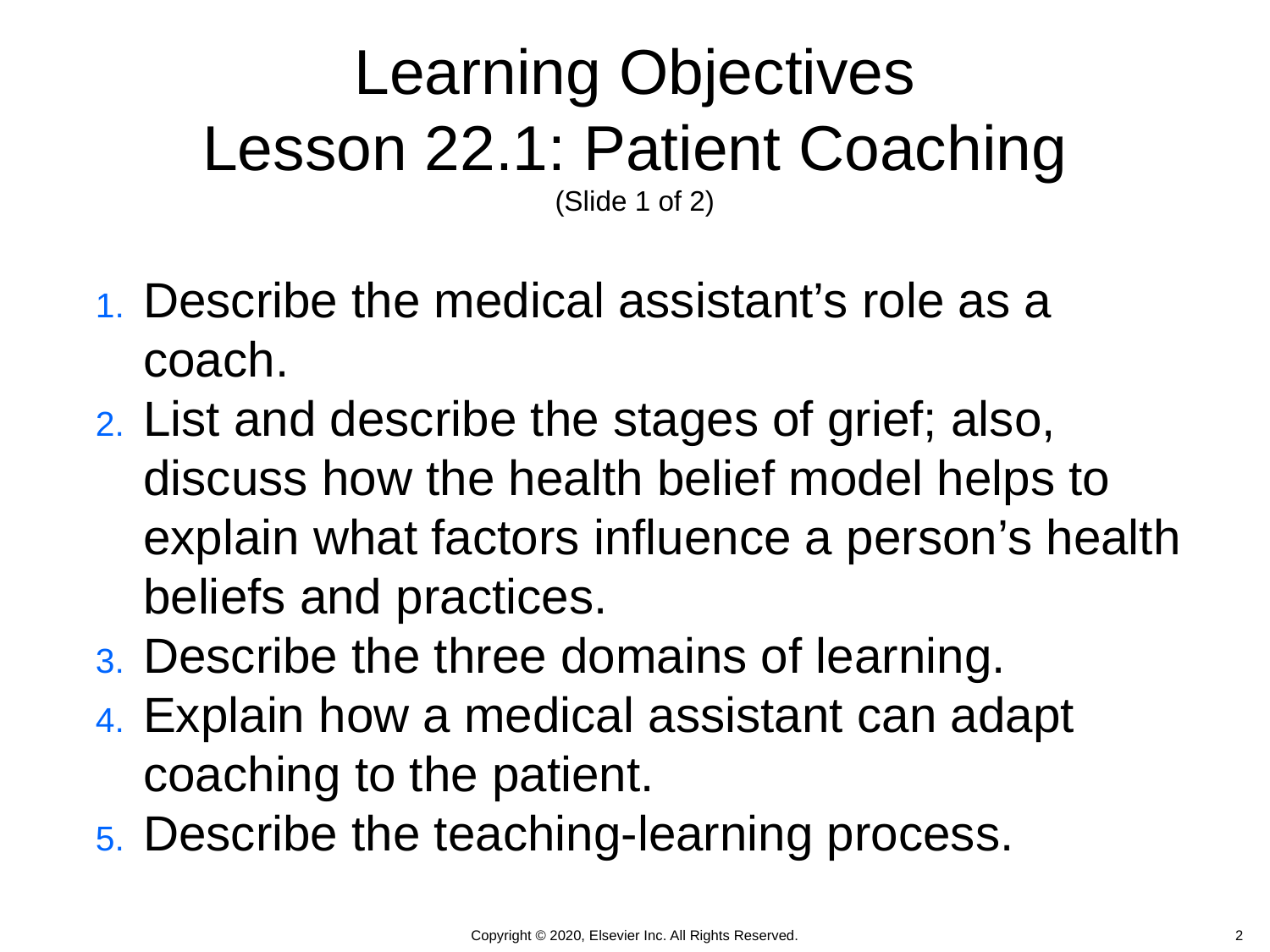

Learning Objectives
Lesson 22.1: Patient Coaching
(Slide 1 of 2)
Describe the medical assistant’s role as a coach.
List and describe the stages of grief; also, discuss how the health belief model helps to explain what factors influence a person’s health beliefs and practices.
Describe the three domains of learning.
Explain how a medical assistant can adapt coaching to the patient.
Describe the teaching-learning process.
2